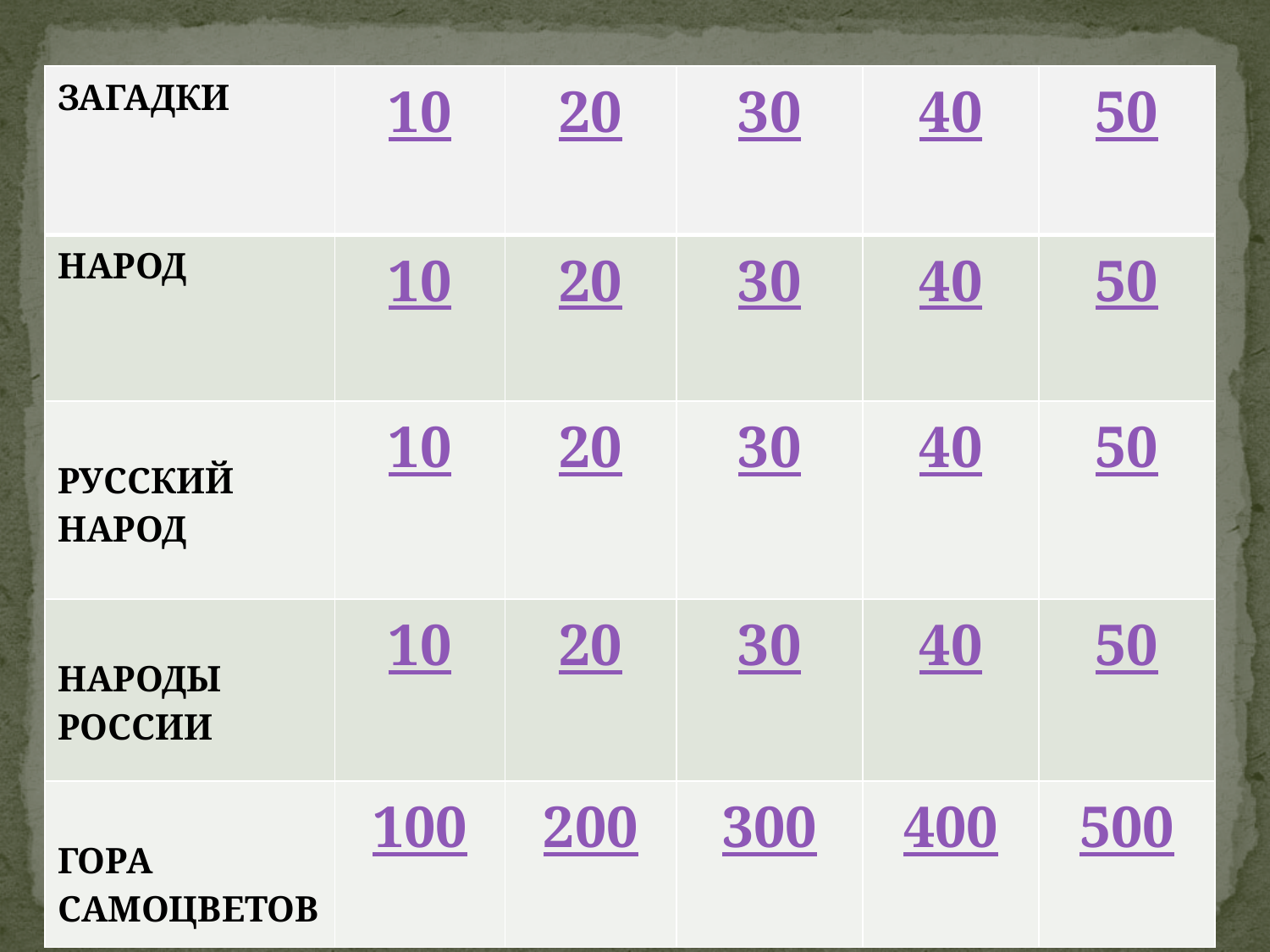

| ЗАГАДКИ | 10 | 20 | 30 | 40 | 50 |
| --- | --- | --- | --- | --- | --- |
| НАРОД | 10 | 20 | 30 | 40 | 50 |
| РУССКИЙ НАРОД | 10 | 20 | 30 | 40 | 50 |
| НАРОДЫ РОССИИ | 10 | 20 | 30 | 40 | 50 |
| ГОРА САМОЦВЕТОВ | 100 | 200 | 300 | 400 | 500 |